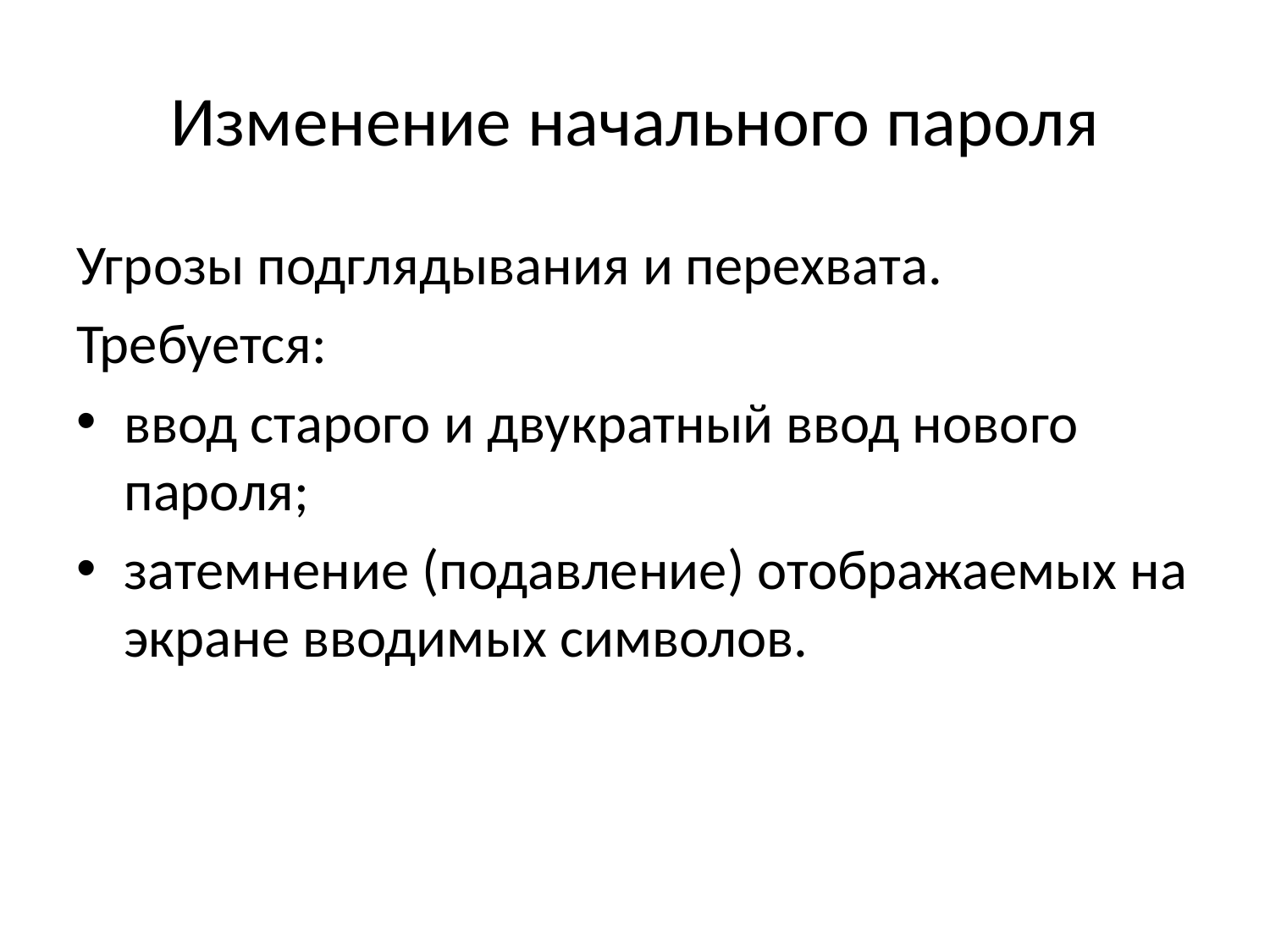

# Изменение начального пароля
Угрозы подглядывания и перехвата.
Требуется:
ввод старого и двукратный ввод нового пароля;
затемнение (подавление) отображаемых на экране вводимых символов.